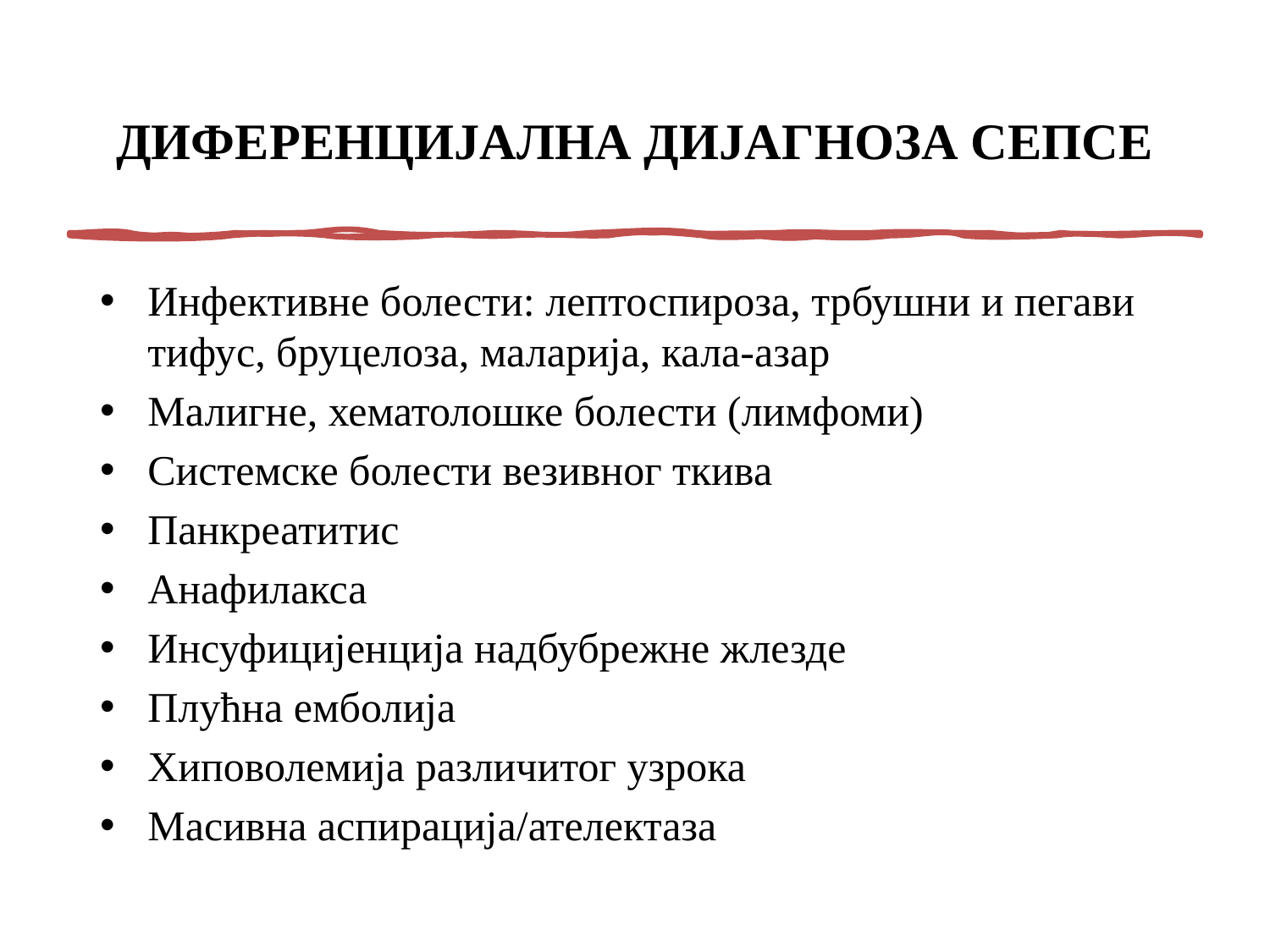

# ДИФЕРЕНЦИЈАЛНА ДИЈАГНОЗА СЕПСЕ

Инфективне болести: лептоспироза, трбушни и пегави тифус, бруцелоза, маларија, кала-азар
Малигне, хематолошке болести (лимфоми)
Системске болести везивног ткива
Панкреатитис
Анафилакса
Инсуфицијенција надбубрежне жлезде
Плућна емболија
Хиповолемија различитог узрока
Масивна аспирација/ателектаза